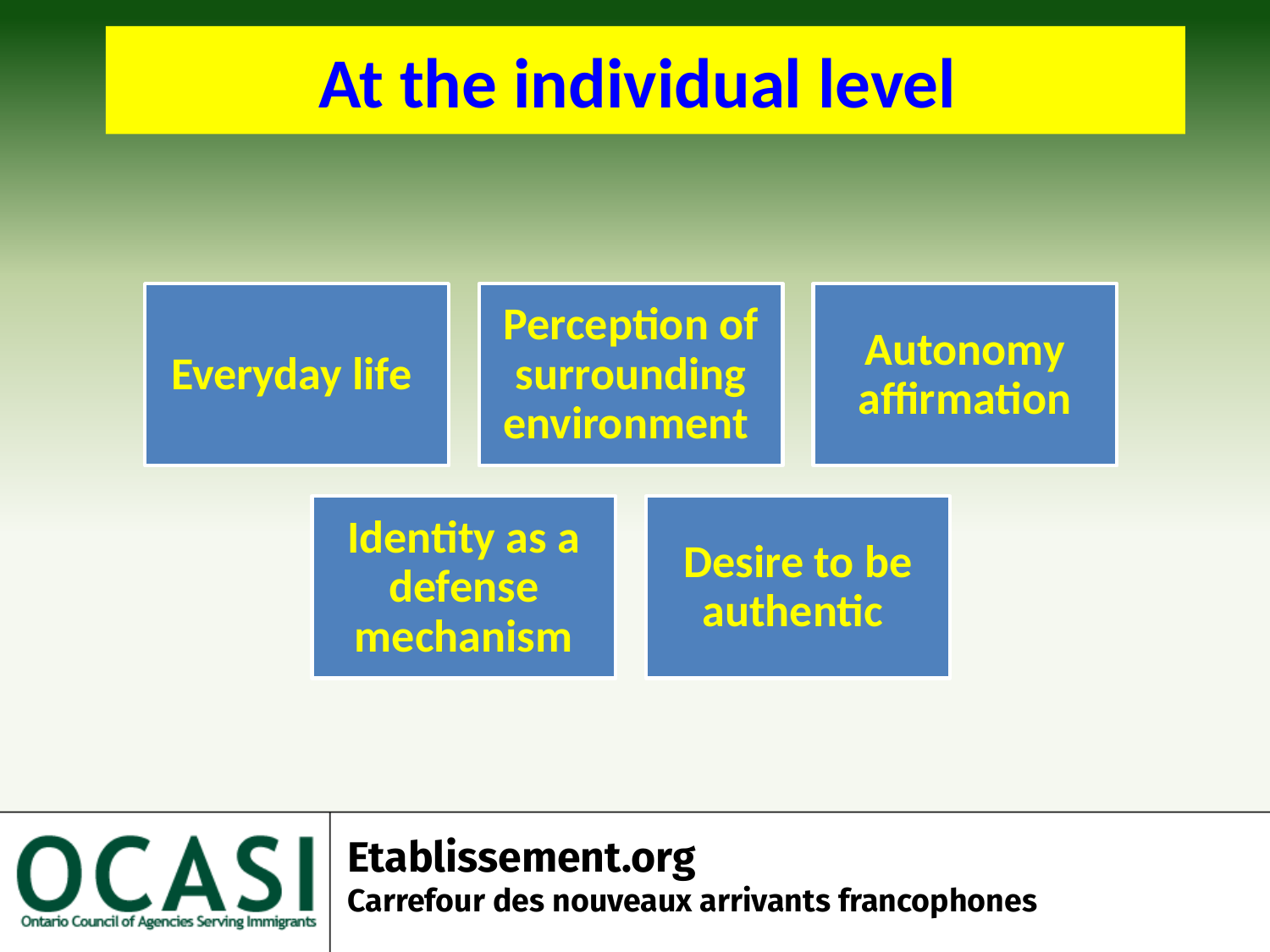

At the individual level

Everyday life
Perception of surrounding environment
Autonomy affirmation
Identity as a defense mechanism
Desire to be authentic
Etablissement.org
Carrefour des nouveaux arrivants francophones